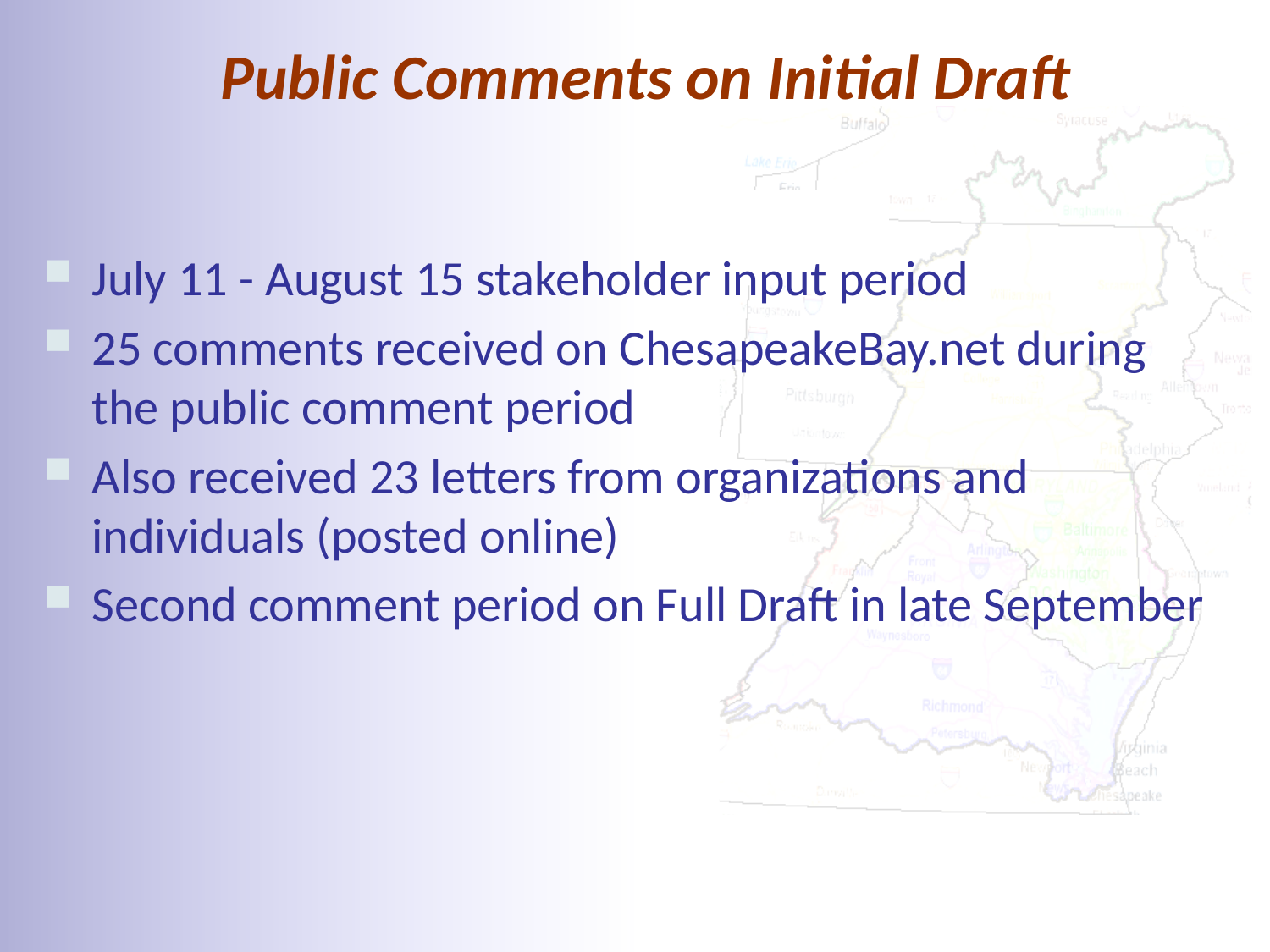

# Public Comments on Initial Draft

July 11 - August 15 stakeholder input period
25 comments received on ChesapeakeBay.net during the public comment period
Also received 23 letters from organizations and individuals (posted online)
Second comment period on Full Draft in late September